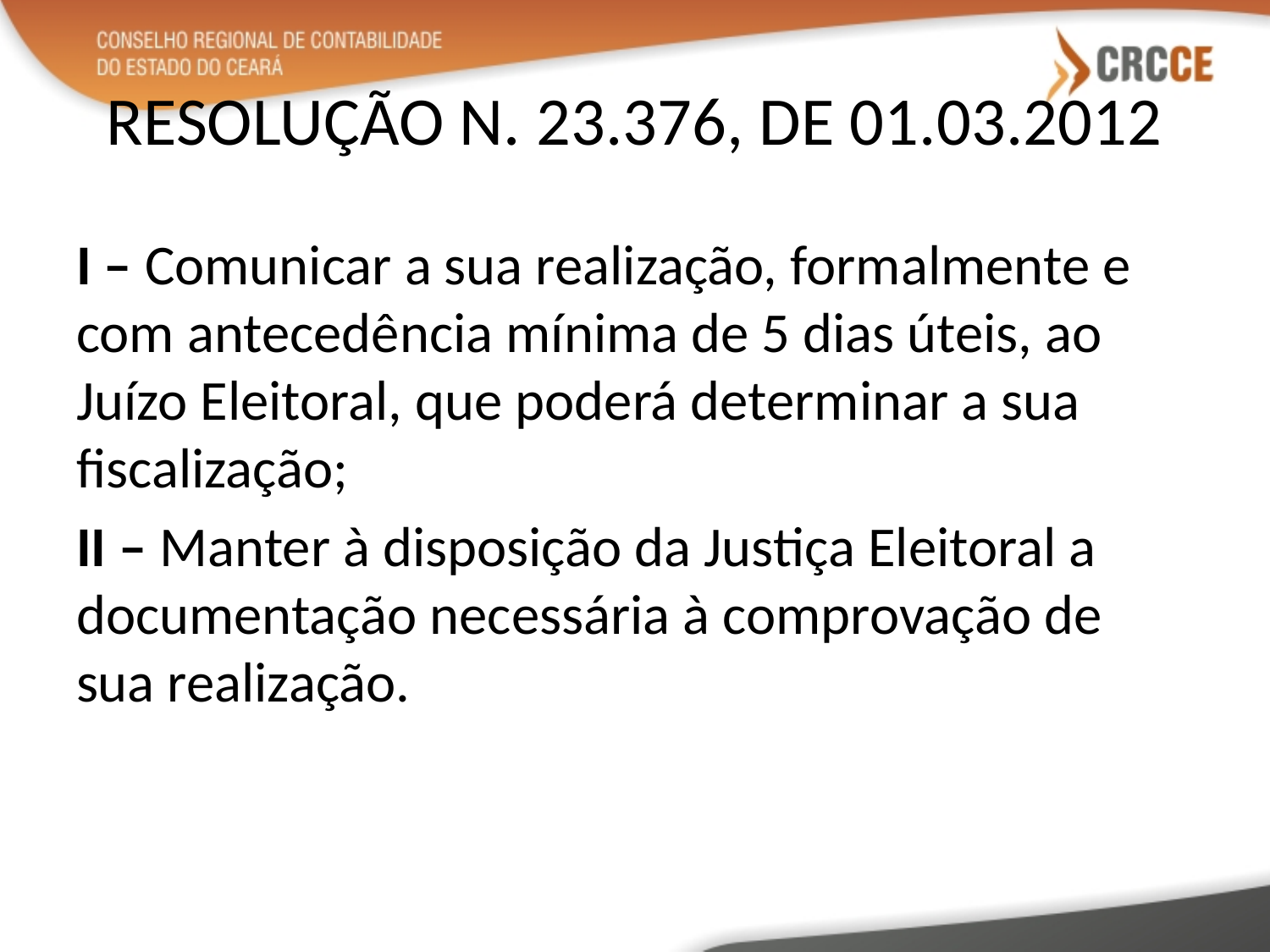

# RESOLUÇÃO N. 23.376, DE 01.03.2012
I – Comunicar a sua realização, formalmente e com antecedência mínima de 5 dias úteis, ao Juízo Eleitoral, que poderá determinar a sua fiscalização;
II – Manter à disposição da Justiça Eleitoral a documentação necessária à comprovação de sua realização.